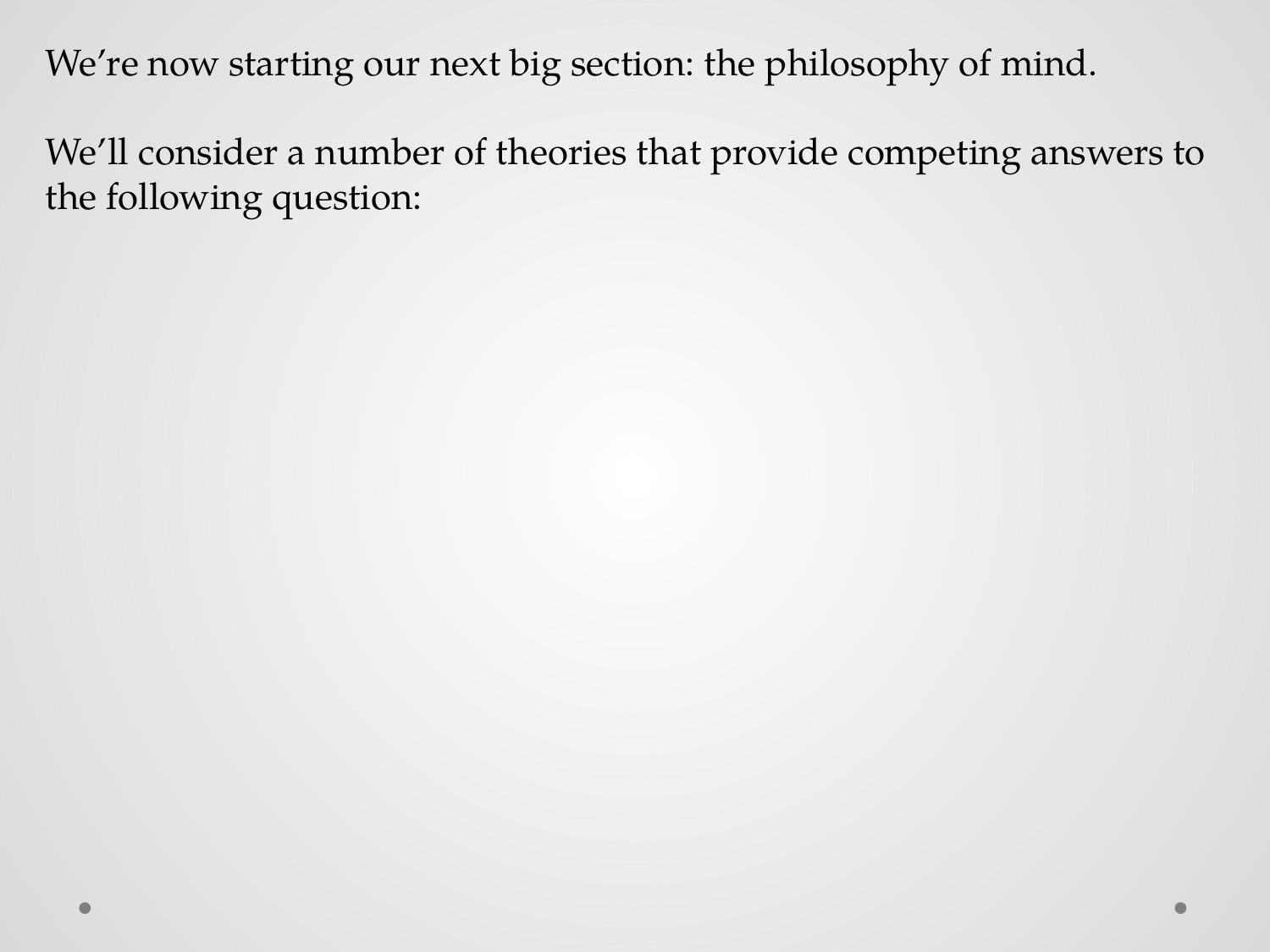

We’re now starting our next big section: the philosophy of mind.

We’ll consider a number of theories that provide competing answers to the following question: